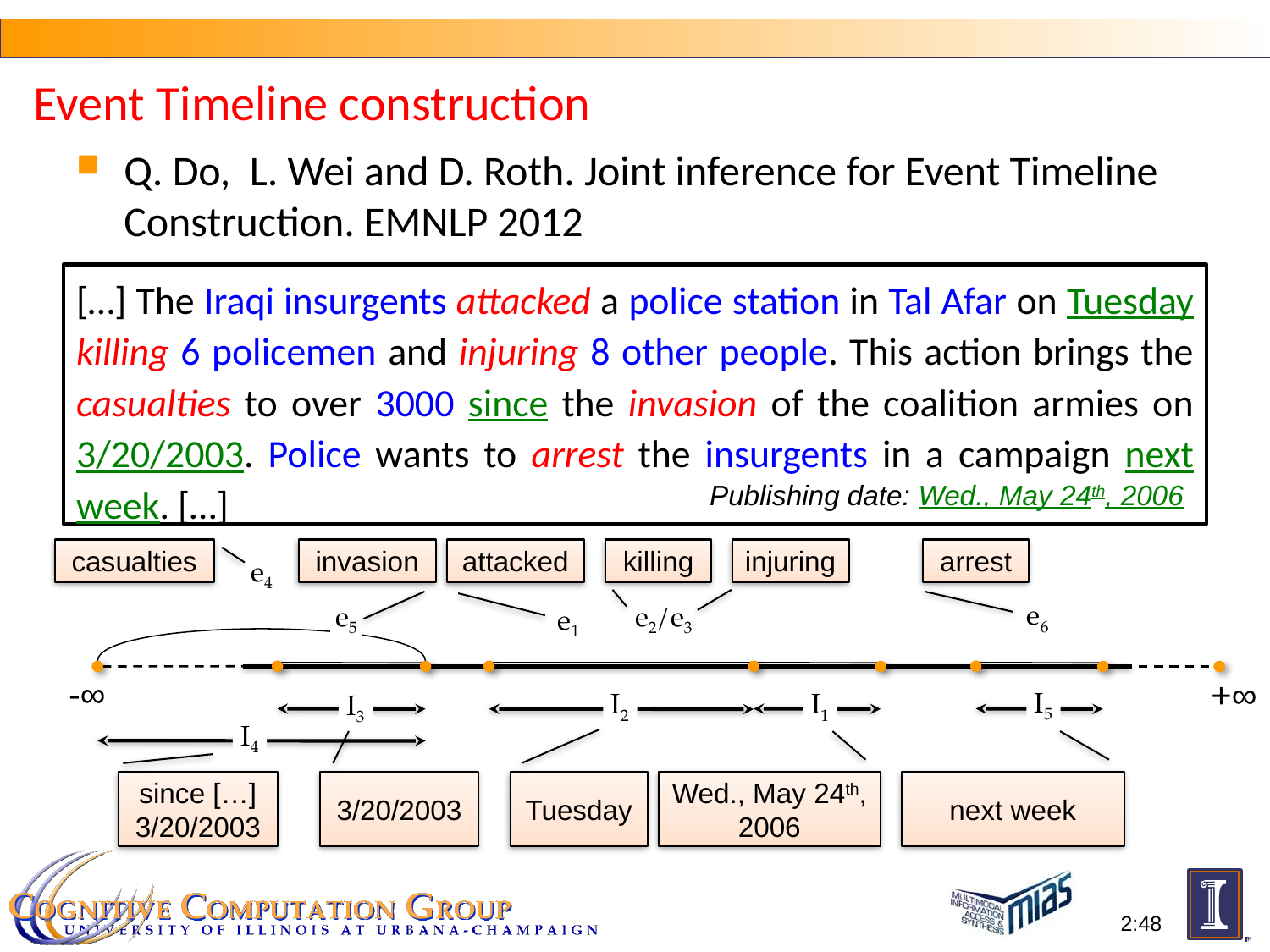

# Event Timeline construction
Q. Do,  L. Wei and D. Roth. Joint inference for Event Timeline Construction. EMNLP 2012
[…] The Iraqi insurgents attacked a police station in Tal Afar on Tuesday killing 6 policemen and injuring 8 other people. This action brings the casualties to over 3000 since the invasion of the coalition armies on 3/20/2003. Police wants to arrest the insurgents in a campaign next week. […]
Publishing date: Wed., May 24th, 2006
casualties
invasion
attacked
killing
injuring
arrest
e4
e6
e5
e2/e3
e1

I5
I1
I2
I3
I4
since […] 3/20/2003
3/20/2003
Tuesday
Wed., May 24th, 2006
next week
-∞
+∞
2:48